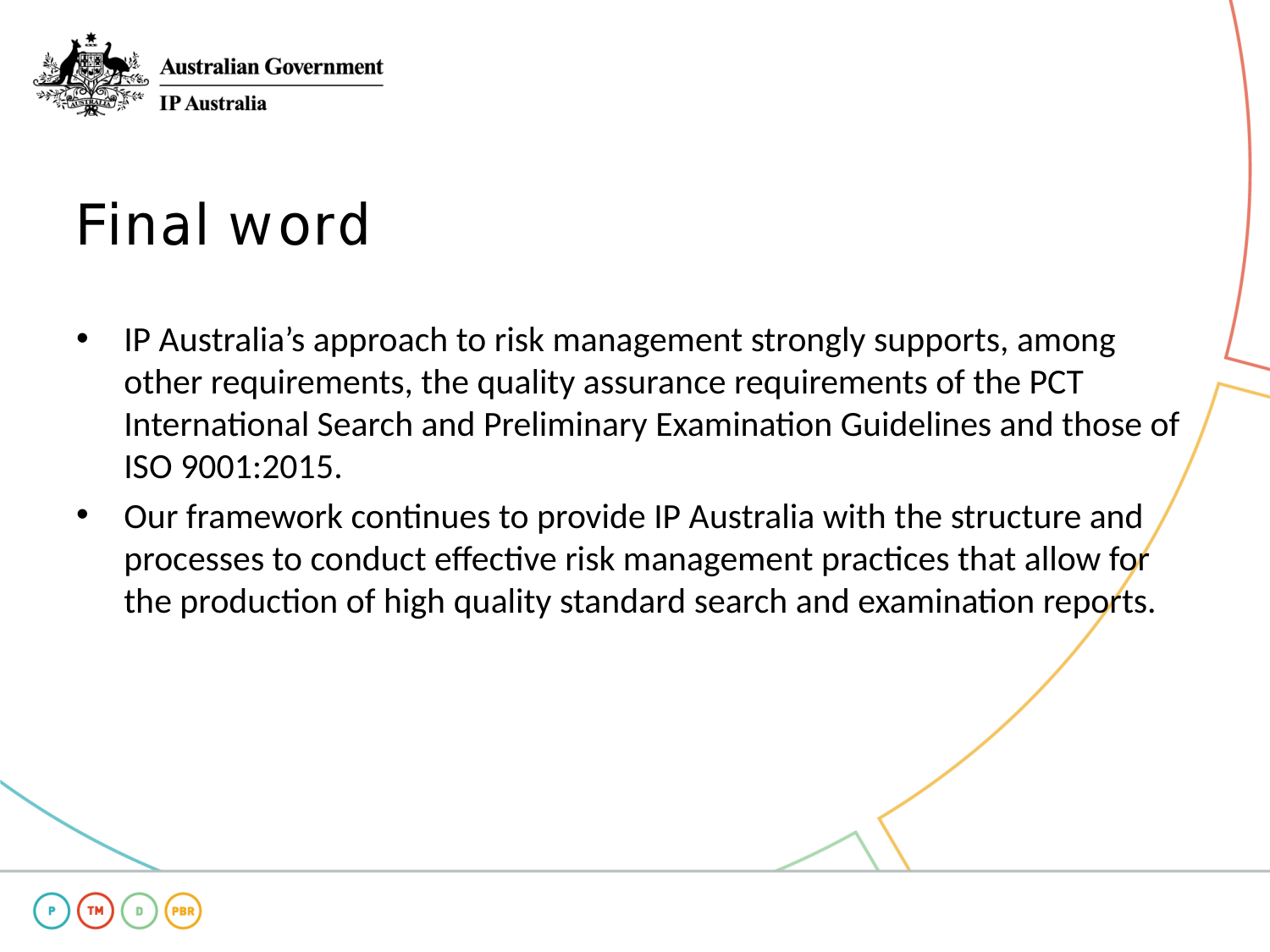

# Final word
IP Australia’s approach to risk management strongly supports, among other requirements, the quality assurance requirements of the PCT International Search and Preliminary Examination Guidelines and those of ISO 9001:2015.
Our framework continues to provide IP Australia with the structure and processes to conduct effective risk management practices that allow for the production of high quality standard search and examination reports.